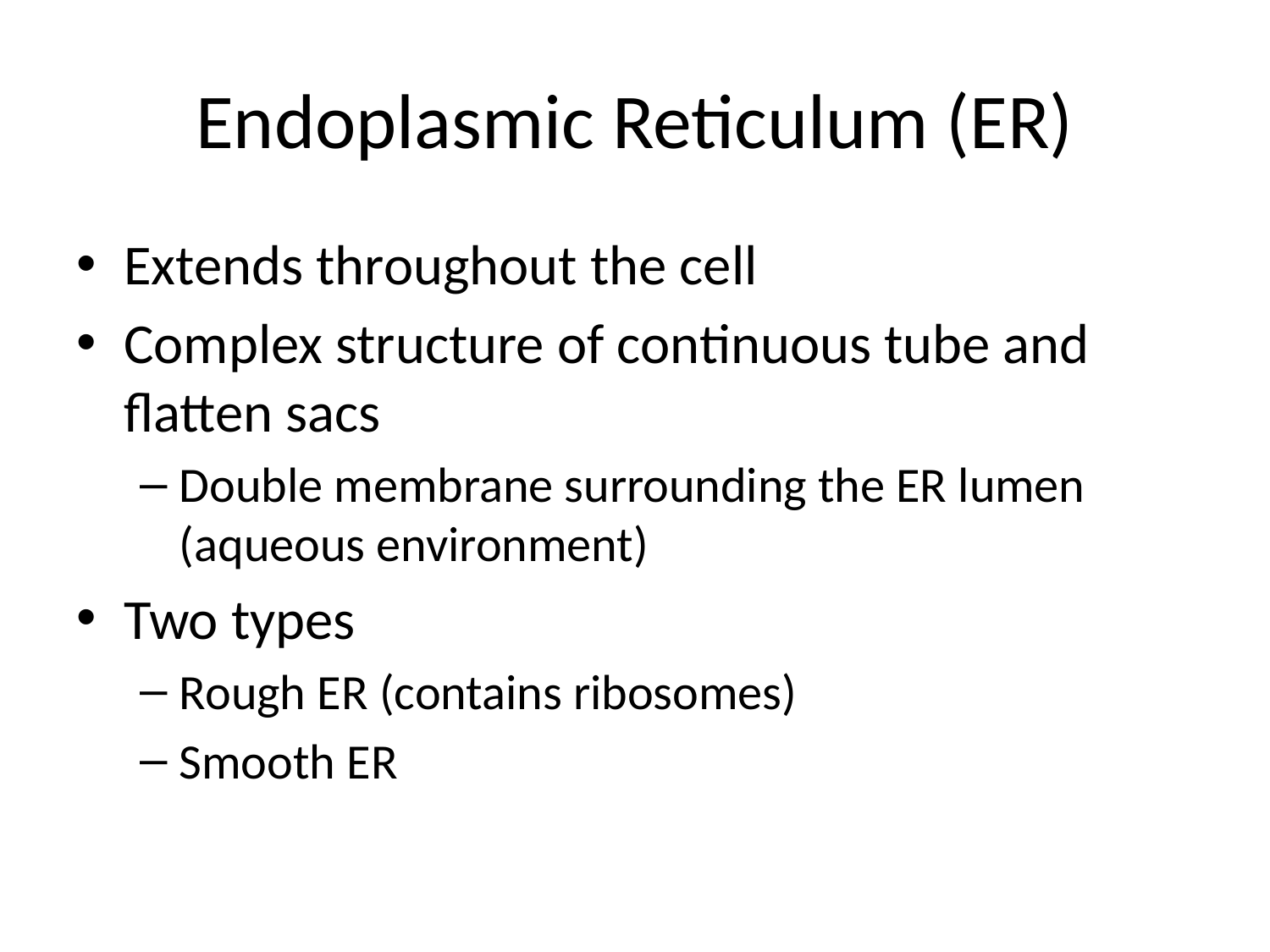

# Endoplasmic Reticulum (ER)
Extends throughout the cell
Complex structure of continuous tube and flatten sacs
Double membrane surrounding the ER lumen (aqueous environment)
Two types
Rough ER (contains ribosomes)
Smooth ER